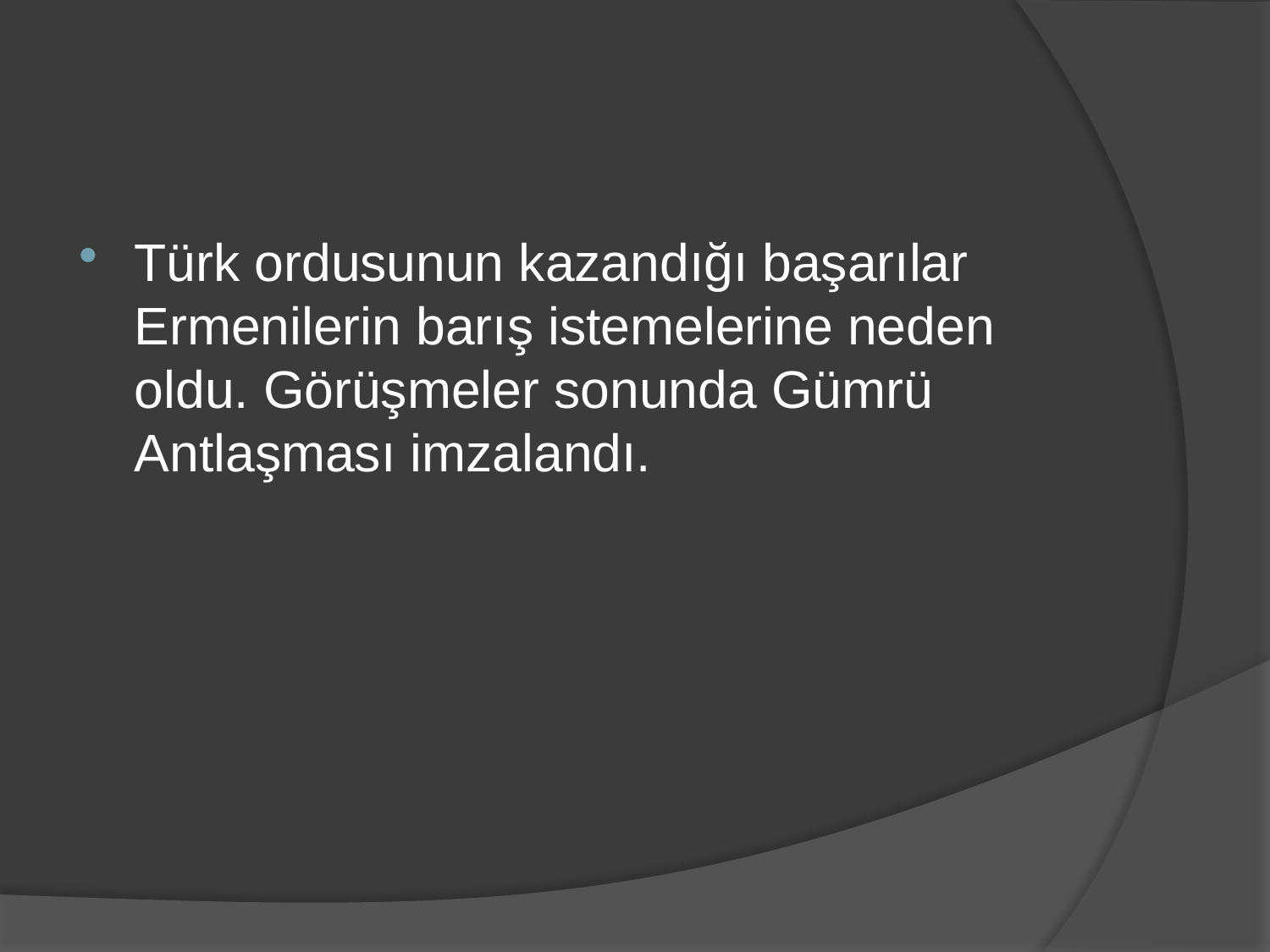

#
Türk ordusunun kazandığı başarılar Ermenilerin barış istemelerine neden oldu. Görüşmeler sonunda Gümrü Antlaşması imzalandı.